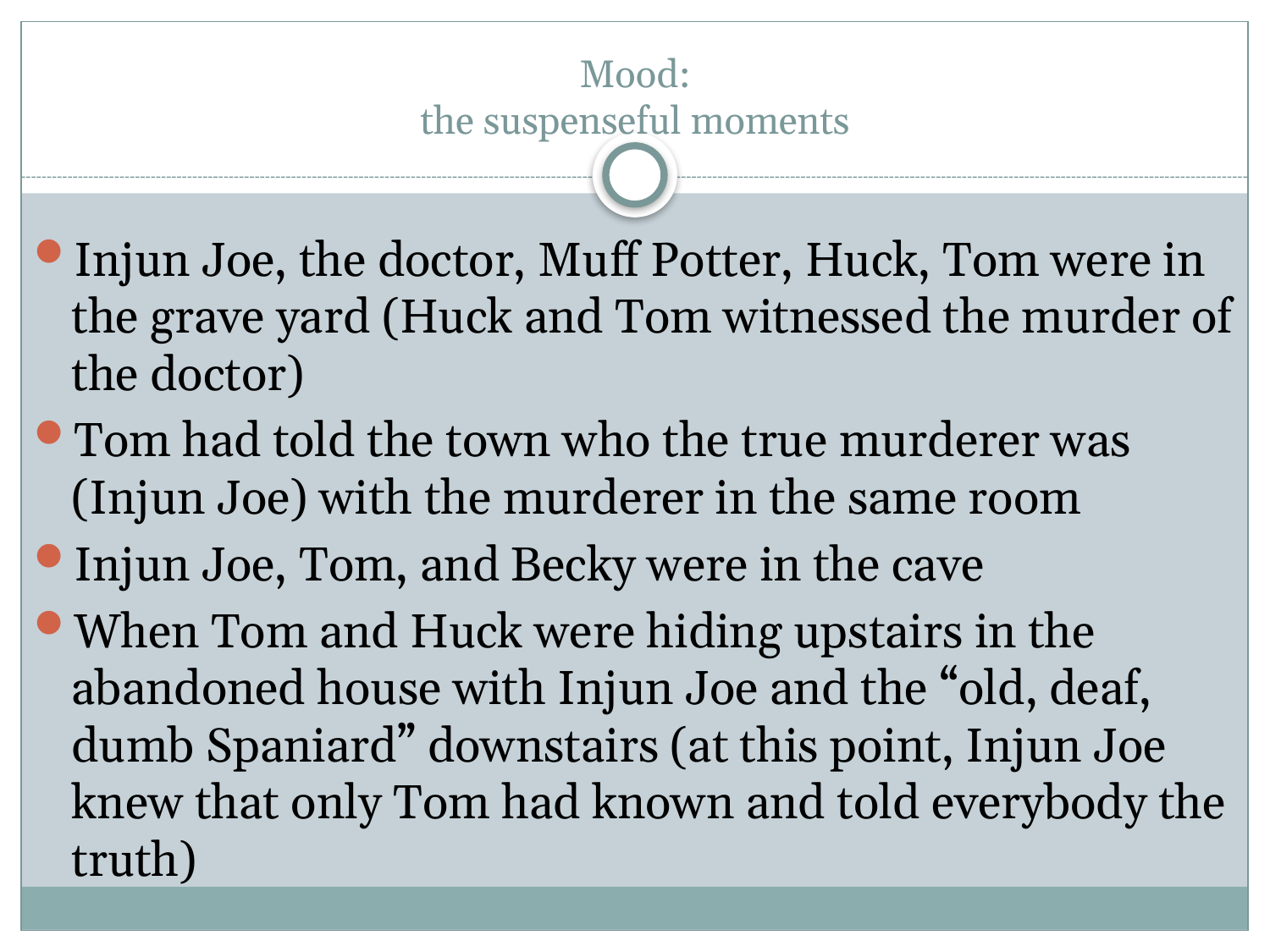

# Mood: the suspenseful moments
Injun Joe, the doctor, Muff Potter, Huck, Tom were in the grave yard (Huck and Tom witnessed the murder of the doctor)
Tom had told the town who the true murderer was (Injun Joe) with the murderer in the same room
Injun Joe, Tom, and Becky were in the cave
When Tom and Huck were hiding upstairs in the abandoned house with Injun Joe and the “old, deaf, dumb Spaniard” downstairs (at this point, Injun Joe knew that only Tom had known and told everybody the truth)